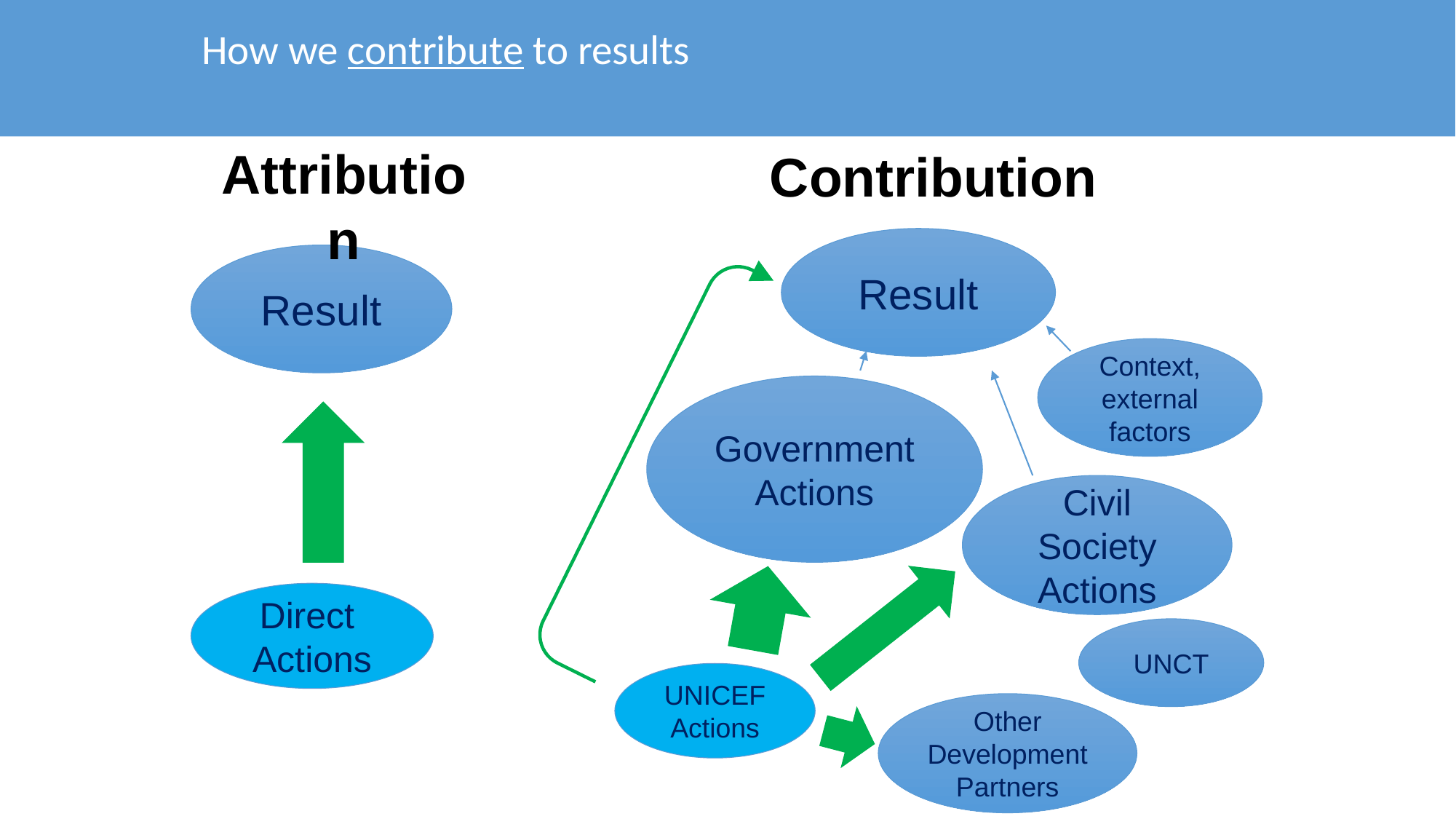

# How we contribute to results
Attribution
Contribution
Result
Result
Context, external factors
Government Actions

Civil Society Actions

Direct  Actions
UNCT
UNICEF Actions
Other Development Partners